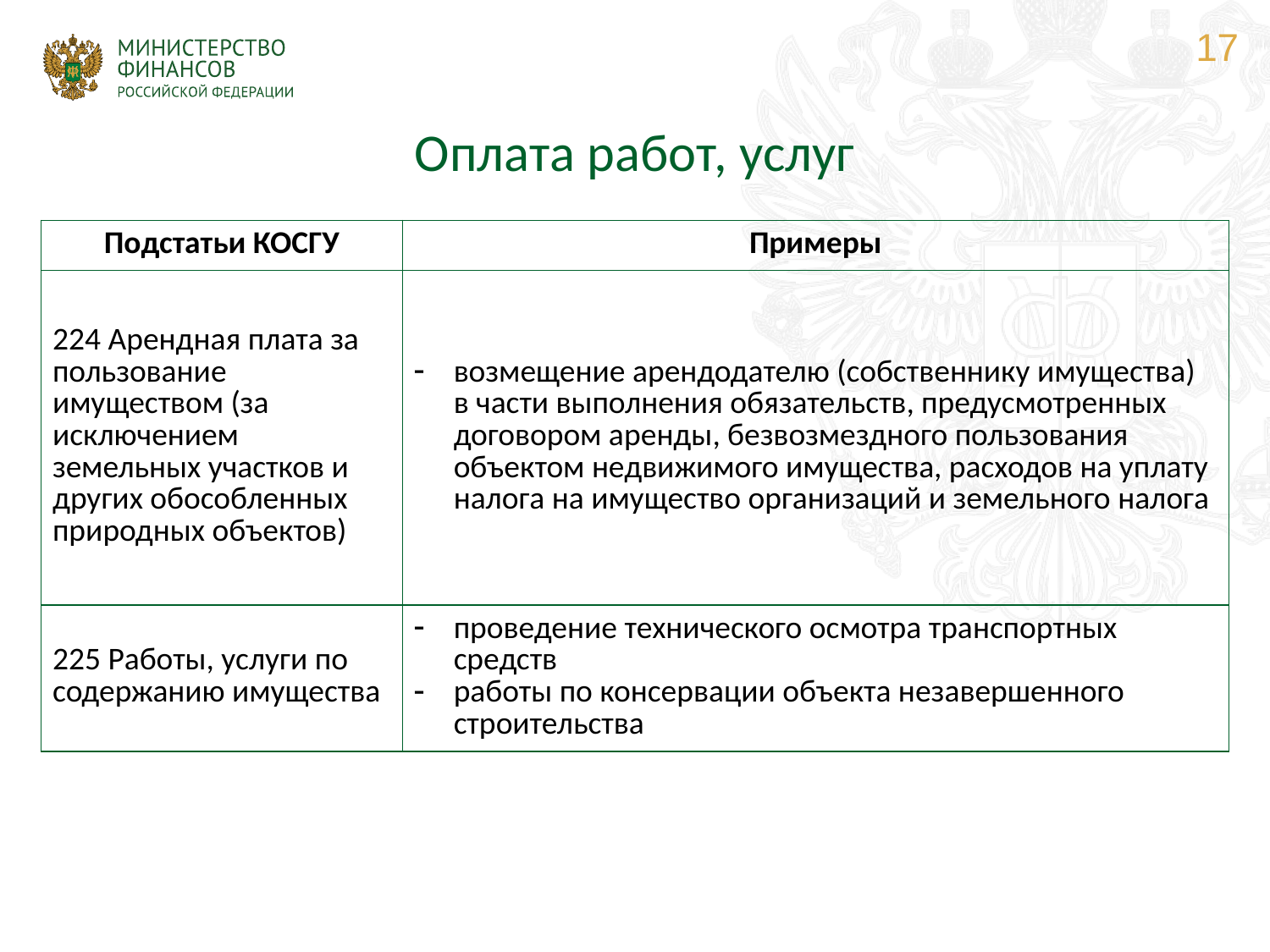

17
# Оплата работ, услуг
| Подстатьи КОСГУ | Примеры |
| --- | --- |
| 224 Арендная плата за пользование имуществом (за исключением земельных участков и других обособленных природных объектов) | возмещение арендодателю (собственнику имущества) в части выполнения обязательств, предусмотренных договором аренды, безвозмездного пользования объектом недвижимого имущества, расходов на уплату налога на имущество организаций и земельного налога |
| 225 Работы, услуги по содержанию имущества | проведение технического осмотра транспортных средств работы по консервации объекта незавершенного строительства |